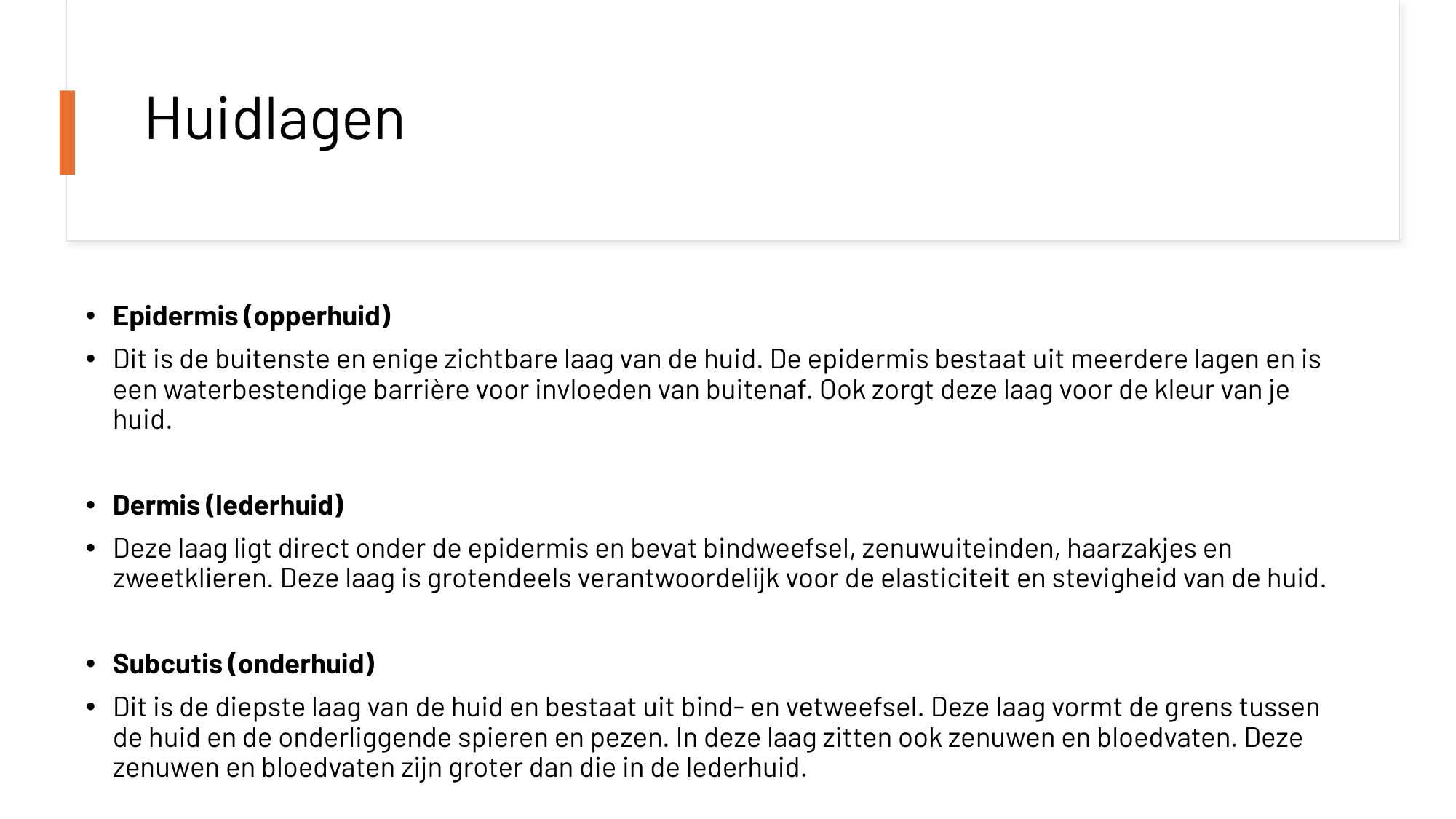

# Huidlagen

Epidermis (opperhuid)
Dit is de buitenste en enige zichtbare laag van de huid. De epidermis bestaat uit meerdere lagen en is een waterbestendige barrière voor invloeden van buitenaf. Ook zorgt deze laag voor de kleur van je huid.

Dermis (lederhuid)
Deze laag ligt direct onder de epidermis en bevat bindweefsel, zenuwuiteinden, haarzakjes en zweetklieren. Deze laag is grotendeels verantwoordelijk voor de elasticiteit en stevigheid van de huid.

Subcutis (onderhuid)
Dit is de diepste laag van de huid en bestaat uit bind- en vetweefsel. Deze laag vormt de grens tussen de huid en de onderliggende spieren en pezen. In deze laag zitten ook zenuwen en bloedvaten. Deze zenuwen en bloedvaten zijn groter dan die in de lederhuid.